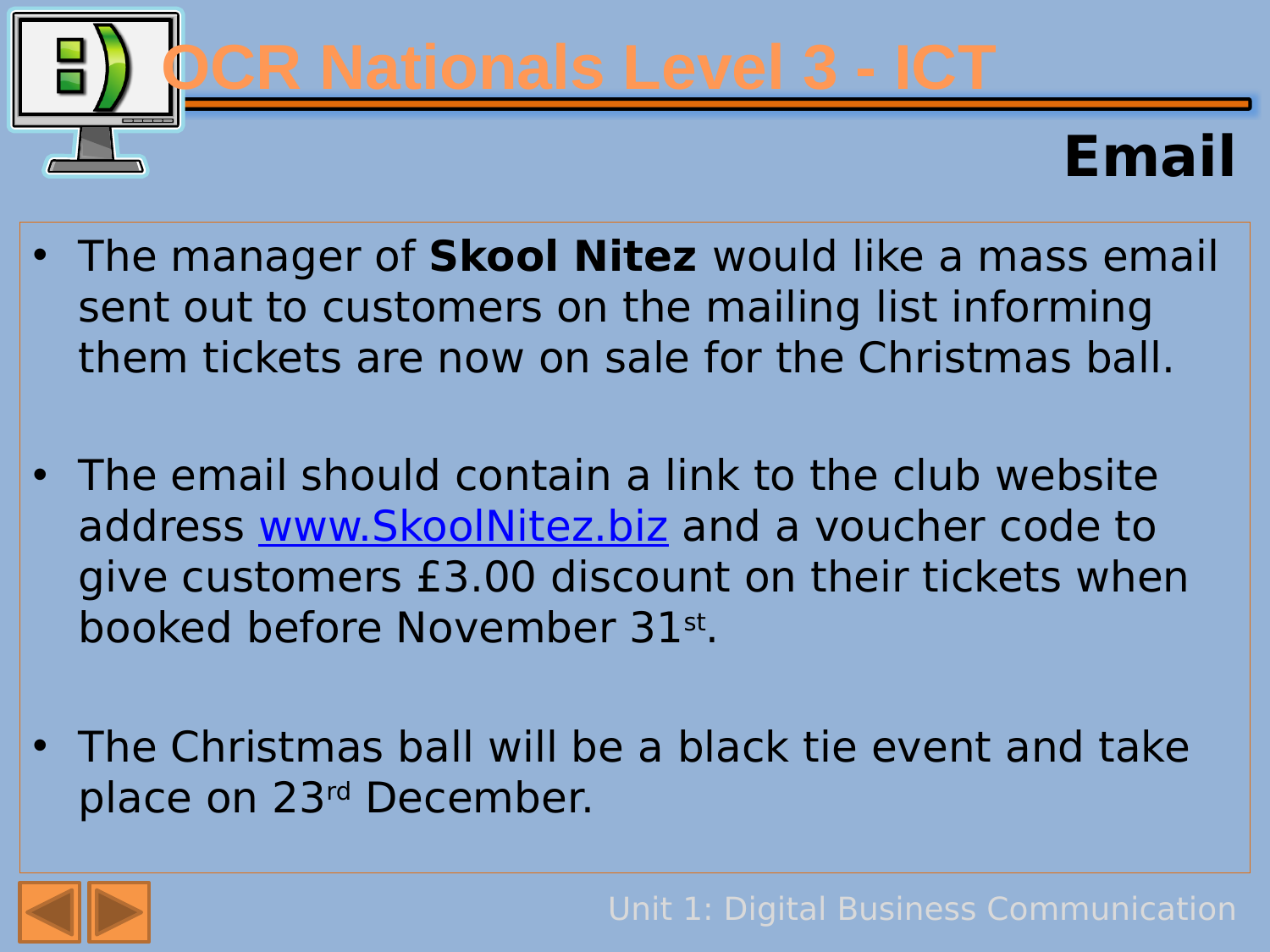

# Email
The manager of Skool Nitez would like a mass email sent out to customers on the mailing list informing them tickets are now on sale for the Christmas ball.

The email should contain a link to the club website address www.SkoolNitez.biz and a voucher code to give customers £3.00 discount on their tickets when booked before November 31st.

The Christmas ball will be a black tie event and take place on 23rd December.